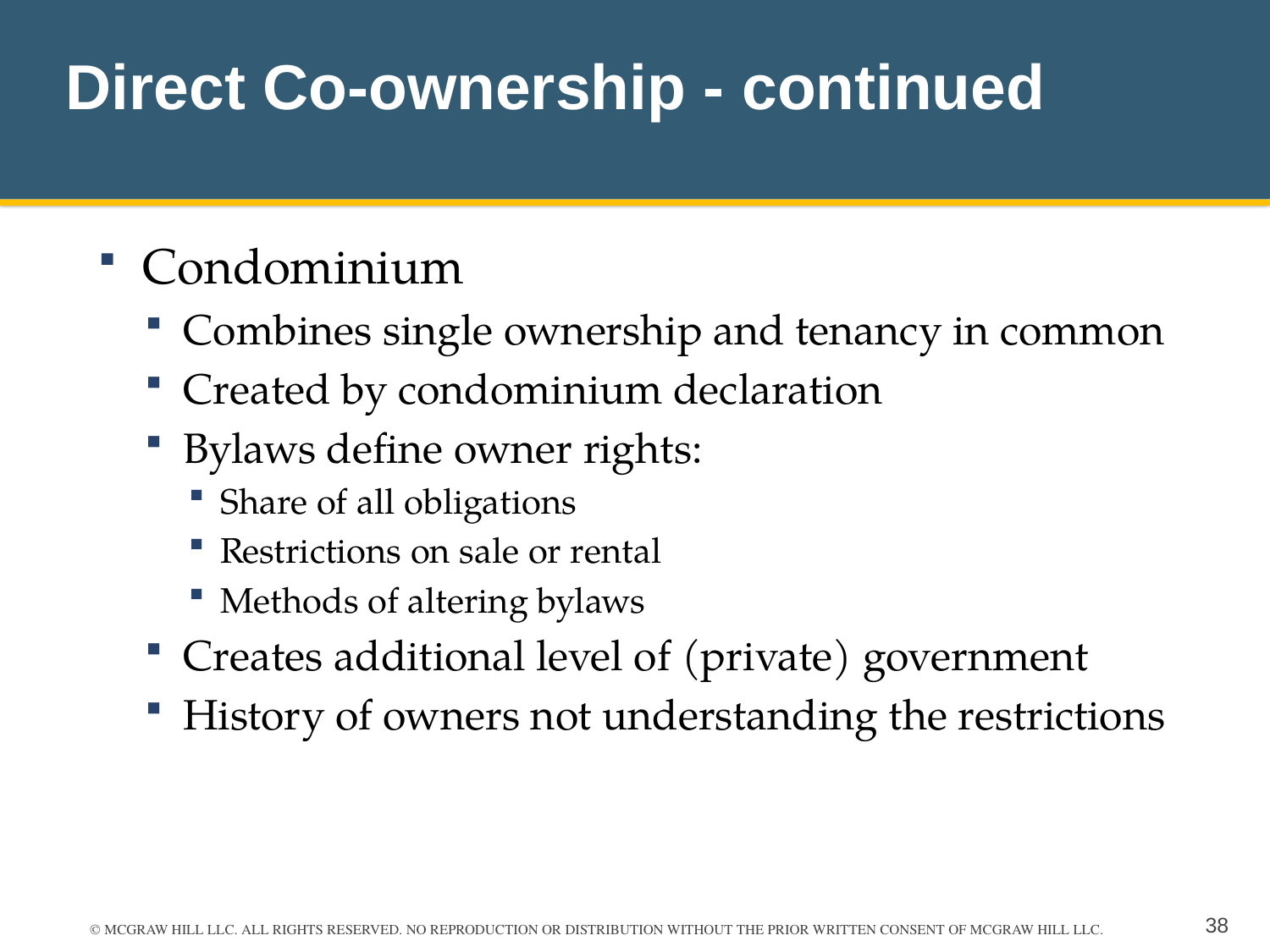

# Direct Co-ownership - continued
Condominium
Combines single ownership and tenancy in common
Created by condominium declaration
Bylaws define owner rights:
Share of all obligations
Restrictions on sale or rental
Methods of altering bylaws
Creates additional level of (private) government
History of owners not understanding the restrictions
© MCGRAW HILL LLC. ALL RIGHTS RESERVED. NO REPRODUCTION OR DISTRIBUTION WITHOUT THE PRIOR WRITTEN CONSENT OF MCGRAW HILL LLC.
38